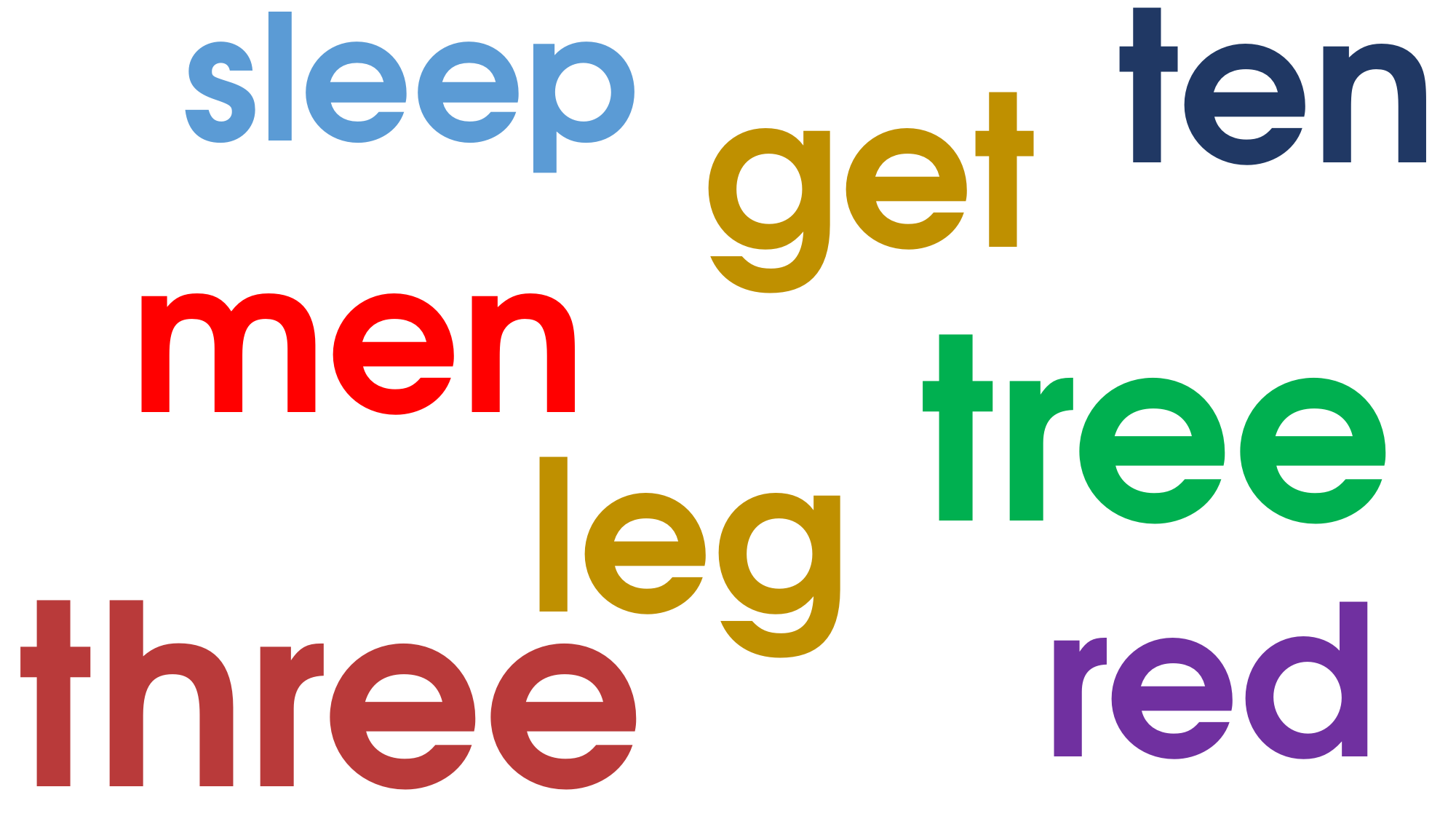

ten
sleep
get
men
tree
leg
three
red